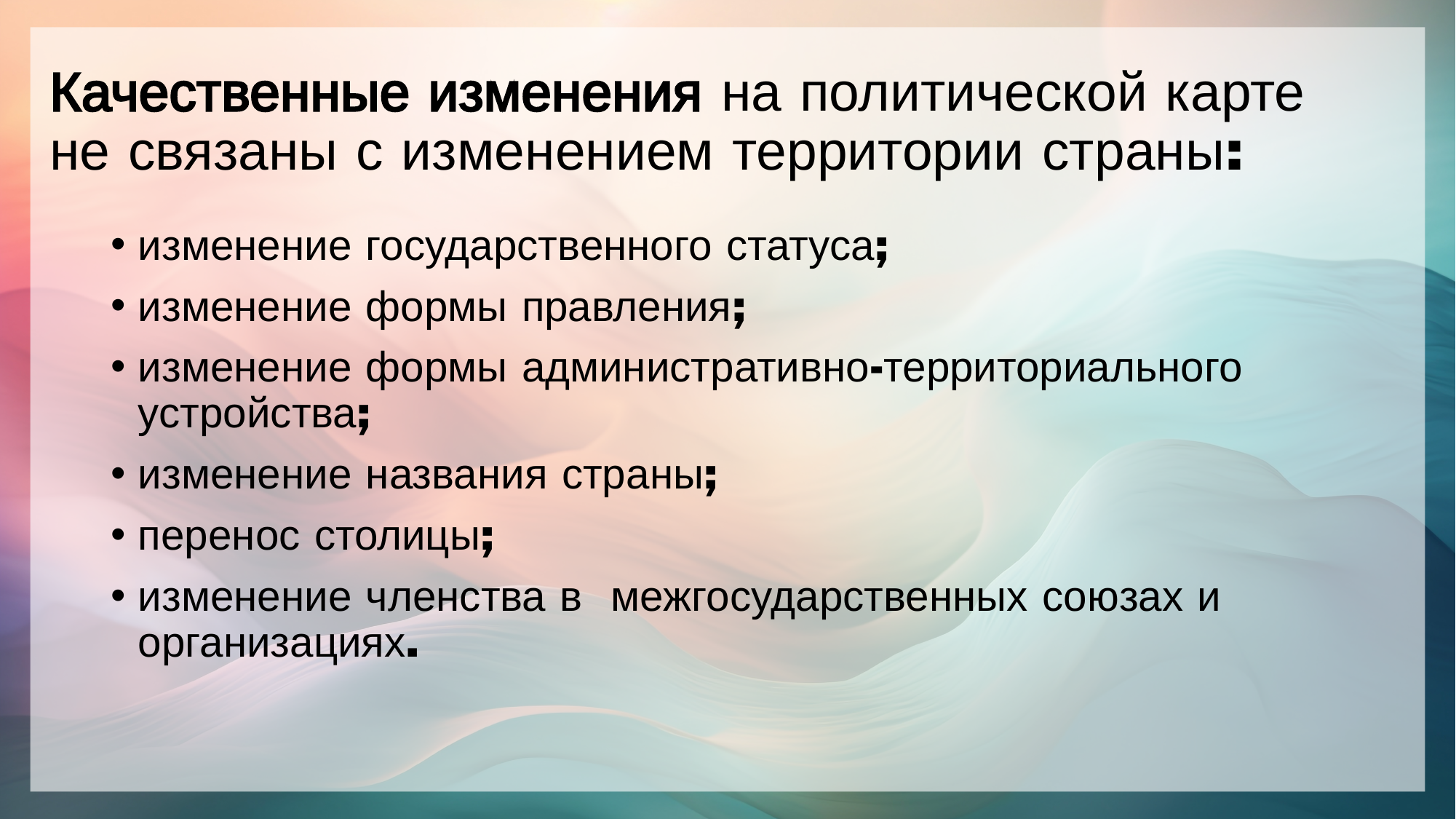

# Качественные изменения на политической карте  не связаны с изменением территории страны:
изменение государственного статуса;
изменение формы правления;
изменение формы административно-территориального устройства;
изменение названия страны;
перенос столицы;
изменение членства в  межгосударственных союзах и организациях.